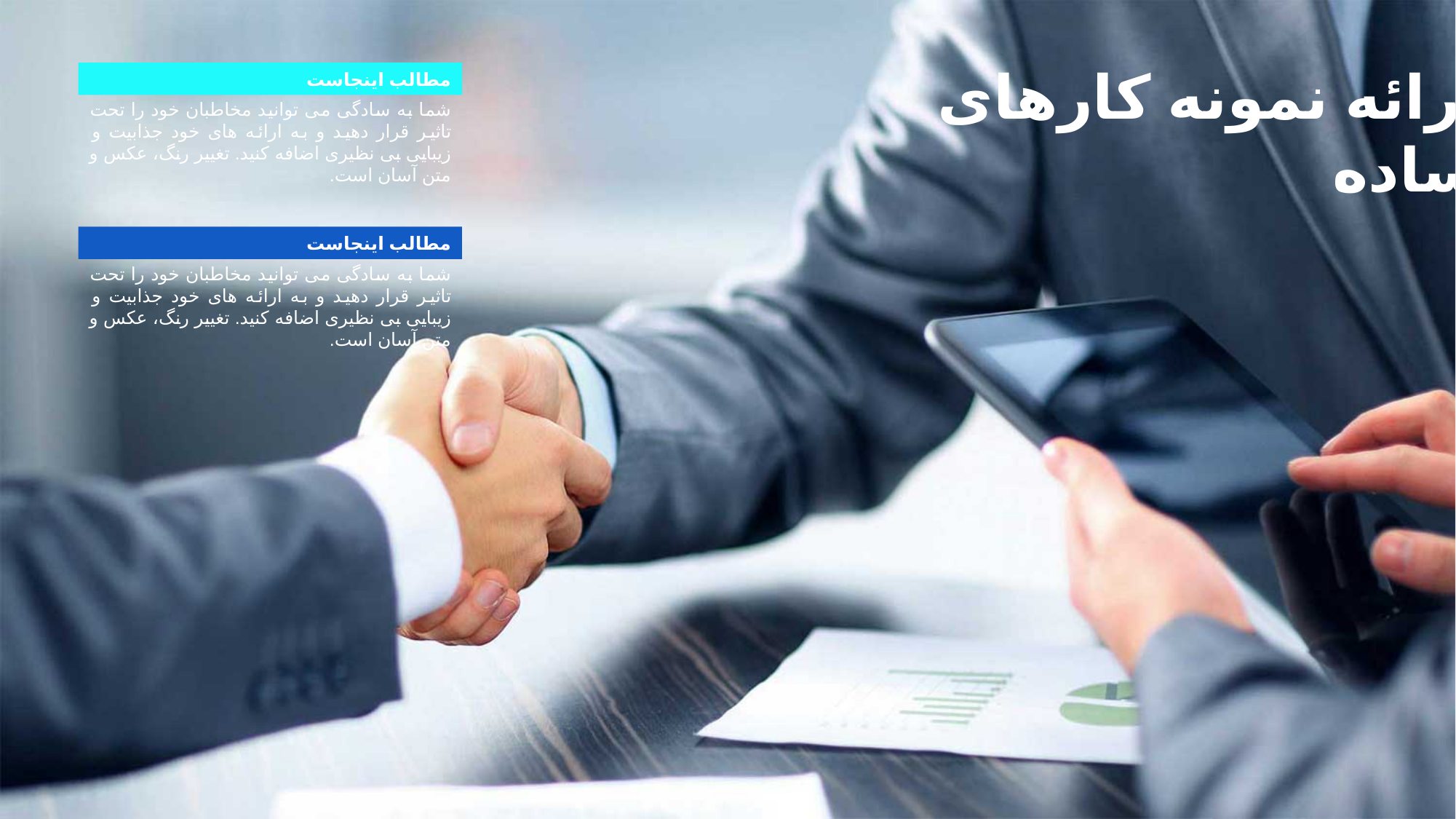

ارائه نمونه کارهای
 ساده
مطالب اینجاست
شما به سادگی می توانید مخاطبان خود را تحت تاثیر قرار دهید و به ارائه های خود جذابیت و زیبایی بی نظیری اضافه کنید. تغییر رنگ، عکس و متن آسان است.
مطالب اینجاست
شما به سادگی می توانید مخاطبان خود را تحت تاثیر قرار دهید و به ارائه های خود جذابیت و زیبایی بی نظیری اضافه کنید. تغییر رنگ، عکس و متن آسان است.